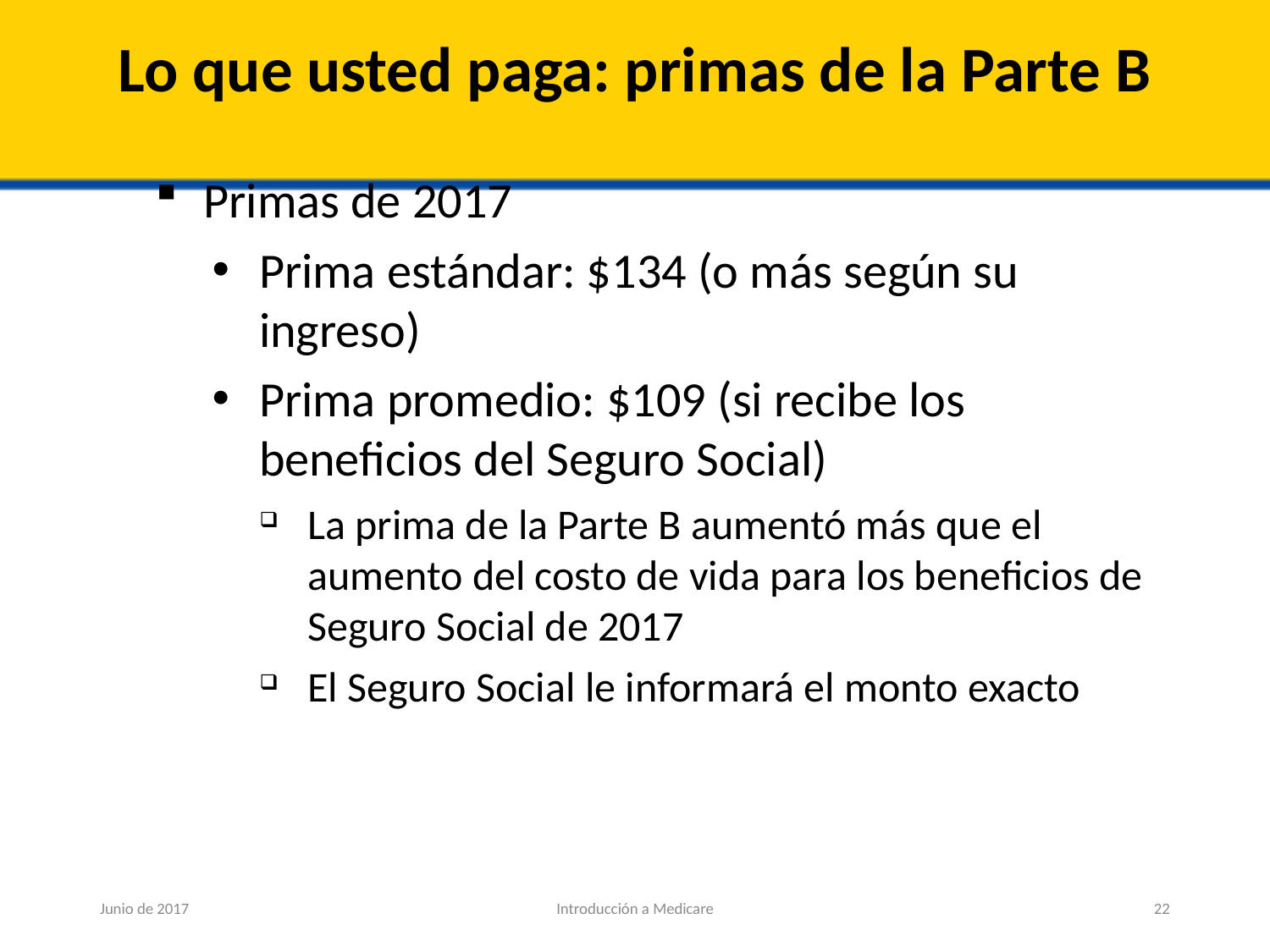

# Lo que usted paga: primas de la Parte B
Primas de 2017
Prima estándar: $134 (o más según su ingreso)
Prima promedio: $109 (si recibe los beneficios del Seguro Social)
La prima de la Parte B aumentó más que el aumento del costo de vida para los beneficios de Seguro Social de 2017
El Seguro Social le informará el monto exacto
Junio de 2017
Introducción a Medicare
22